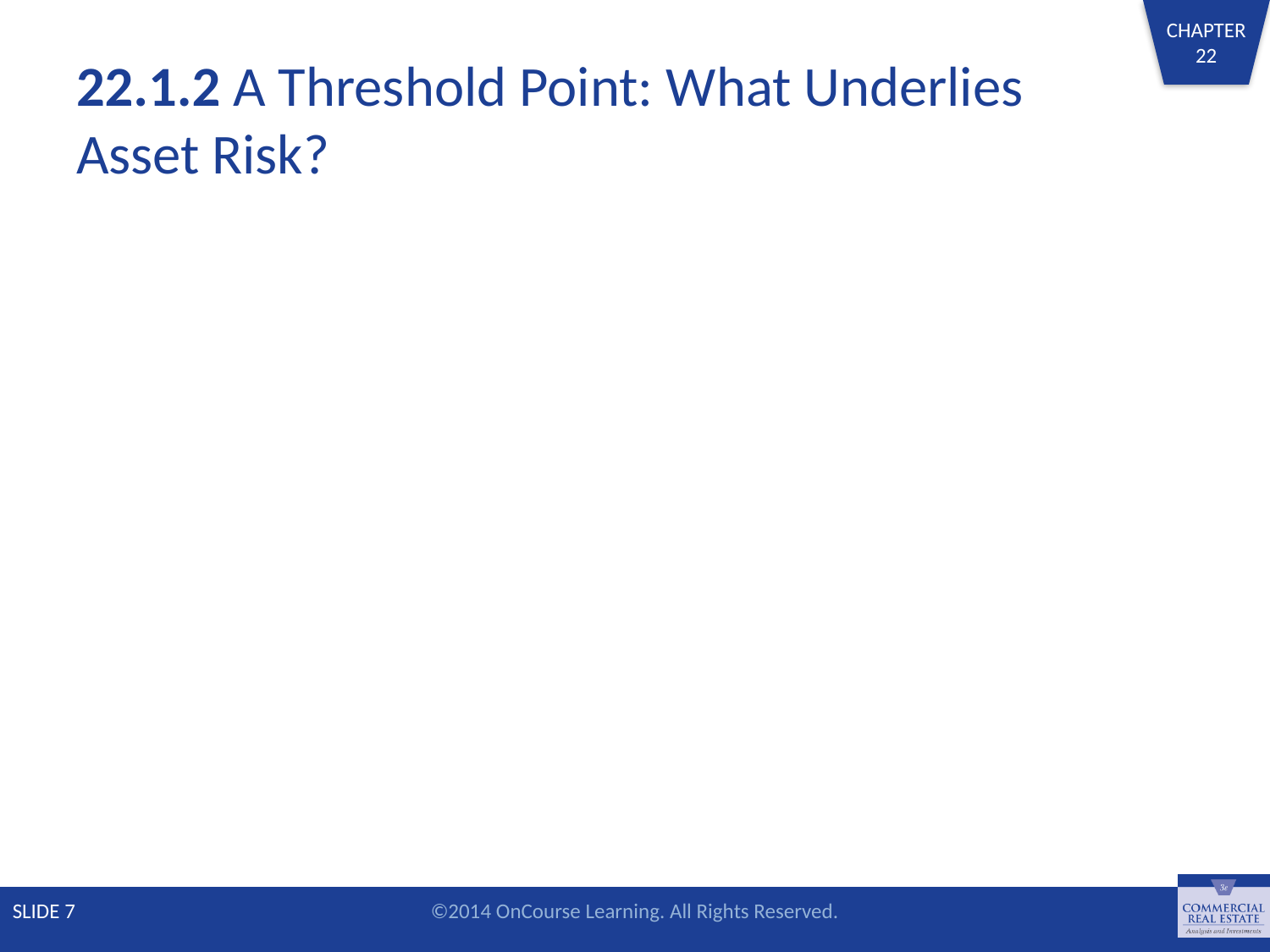

# 22.1.2 A Threshold Point: What Underlies Asset Risk?

SLIDE 7